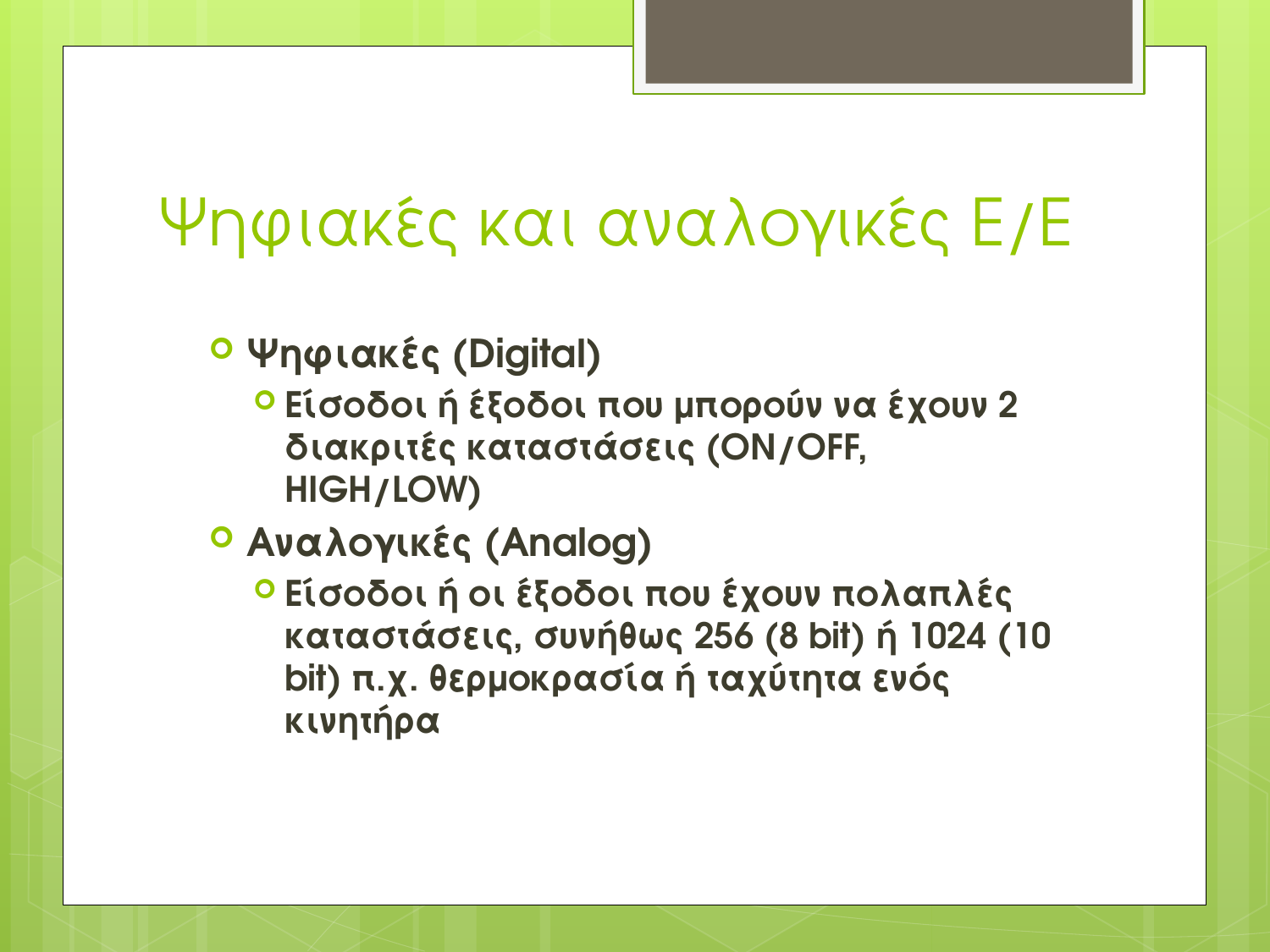

# Ψηφιακές και αναλογικές Ε/Ε
Ψηφιακές (Digital)
Είσοδοι ή έξοδοι που μπορούν να έχουν 2 διακριτές καταστάσεις (ON/OFF, HIGH/LOW)
Αναλογικές (Analog)
Eίσοδοι ή οι έξοδοι που έχουν πολαπλές καταστάσεις, συνήθως 256 (8 bit) ή 1024 (10 bit) π.χ. θερμοκρασία ή ταχύτητα ενός κινητήρα